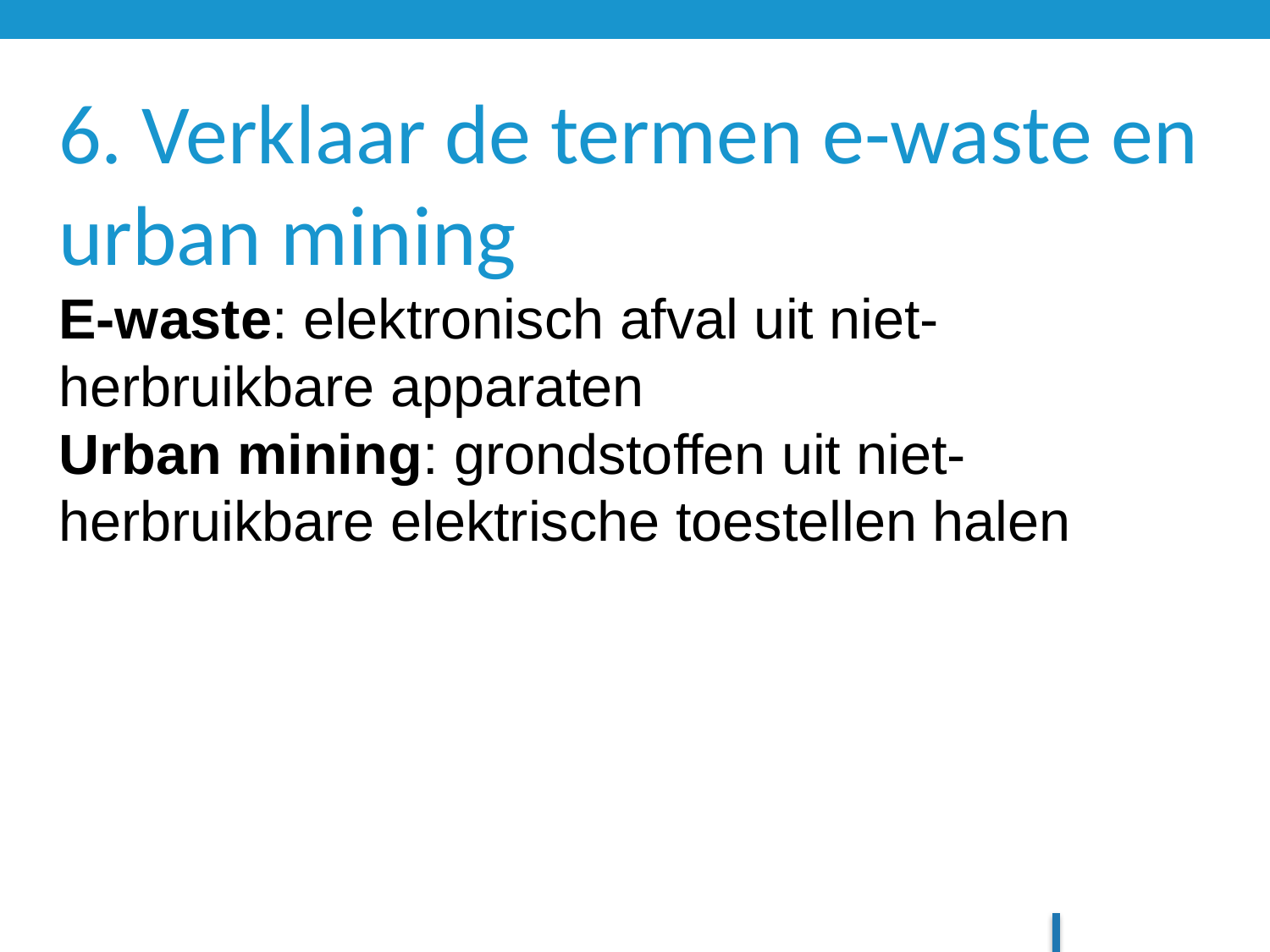

6. Verklaar de termen e-waste en urban mining
E-waste: elektronisch afval uit niet-herbruikbare apparaten
Urban mining: grondstoffen uit niet-herbruikbare elektrische toestellen halen